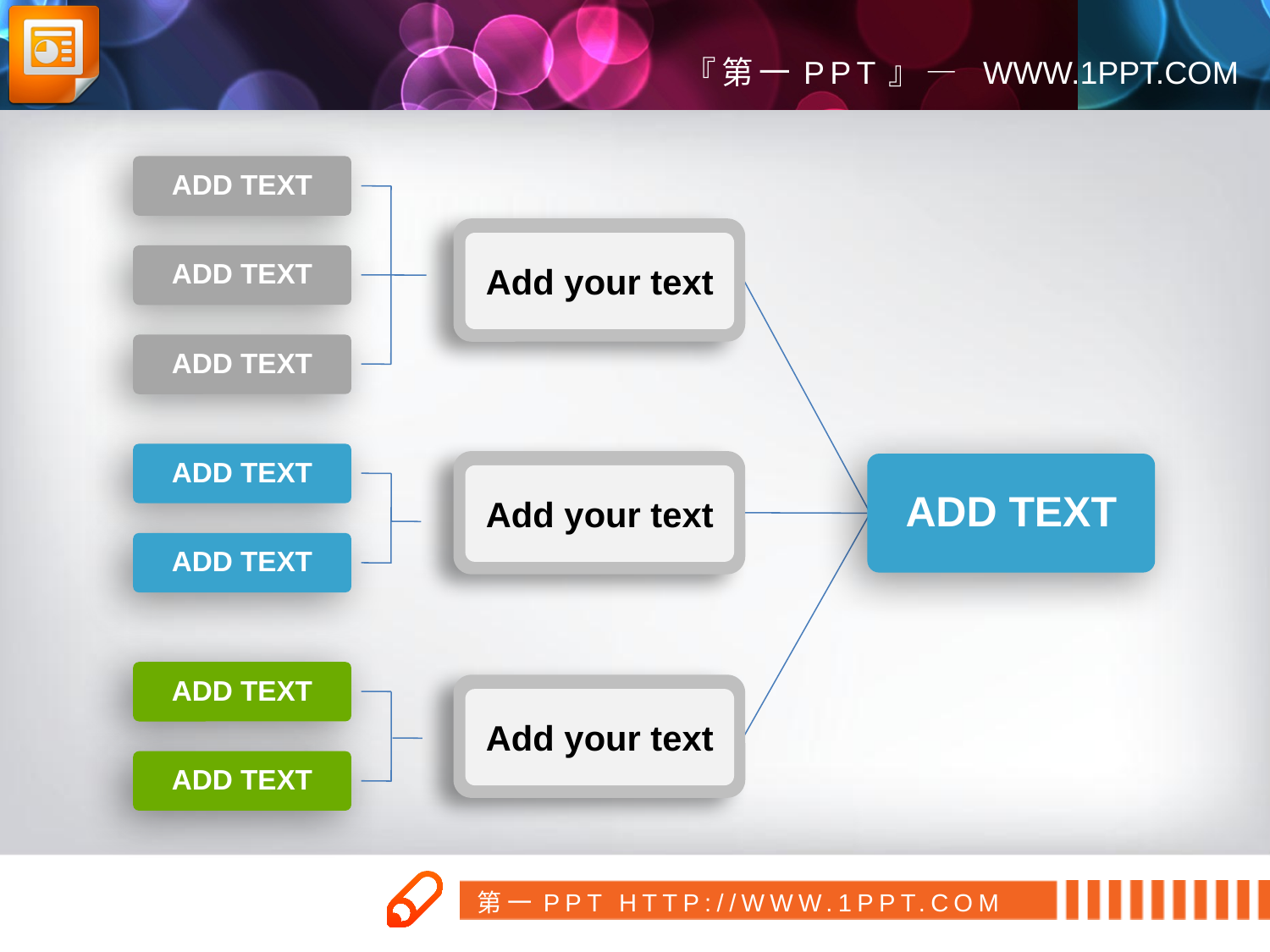

ADD TEXT

Add your text

ADD TEXT

ADD TEXT

ADD TEXT

ADD TEXT

Add your text

ADD TEXT

ADD TEXT

Add your text

ADD TEXT